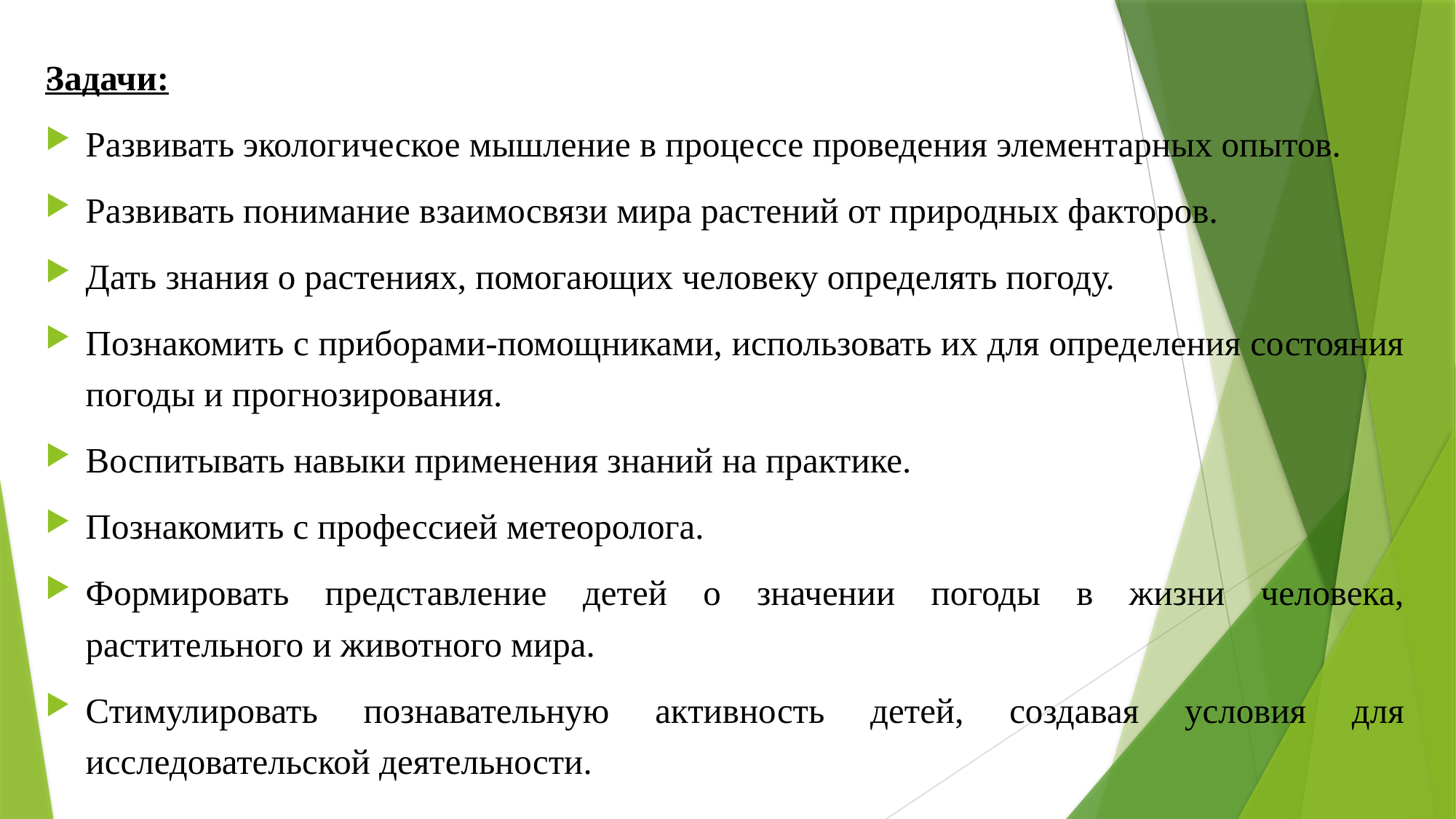

# .
Задачи:
Развивать экологическое мышление в процессе проведения элементарных опытов.
Развивать понимание взаимосвязи мира растений от природных факторов.
Дать знания о растениях, помогающих человеку определять погоду.
Познакомить с приборами-помощниками, использовать их для определения состояния погоды и прогнозирования.
Воспитывать навыки применения знаний на практике.
Познакомить с профессией метеоролога.
Формировать представление детей о значении погоды в жизни человека, растительного и животного мира.
Стимулировать познавательную активность детей, создавая условия для исследовательской деятельности.